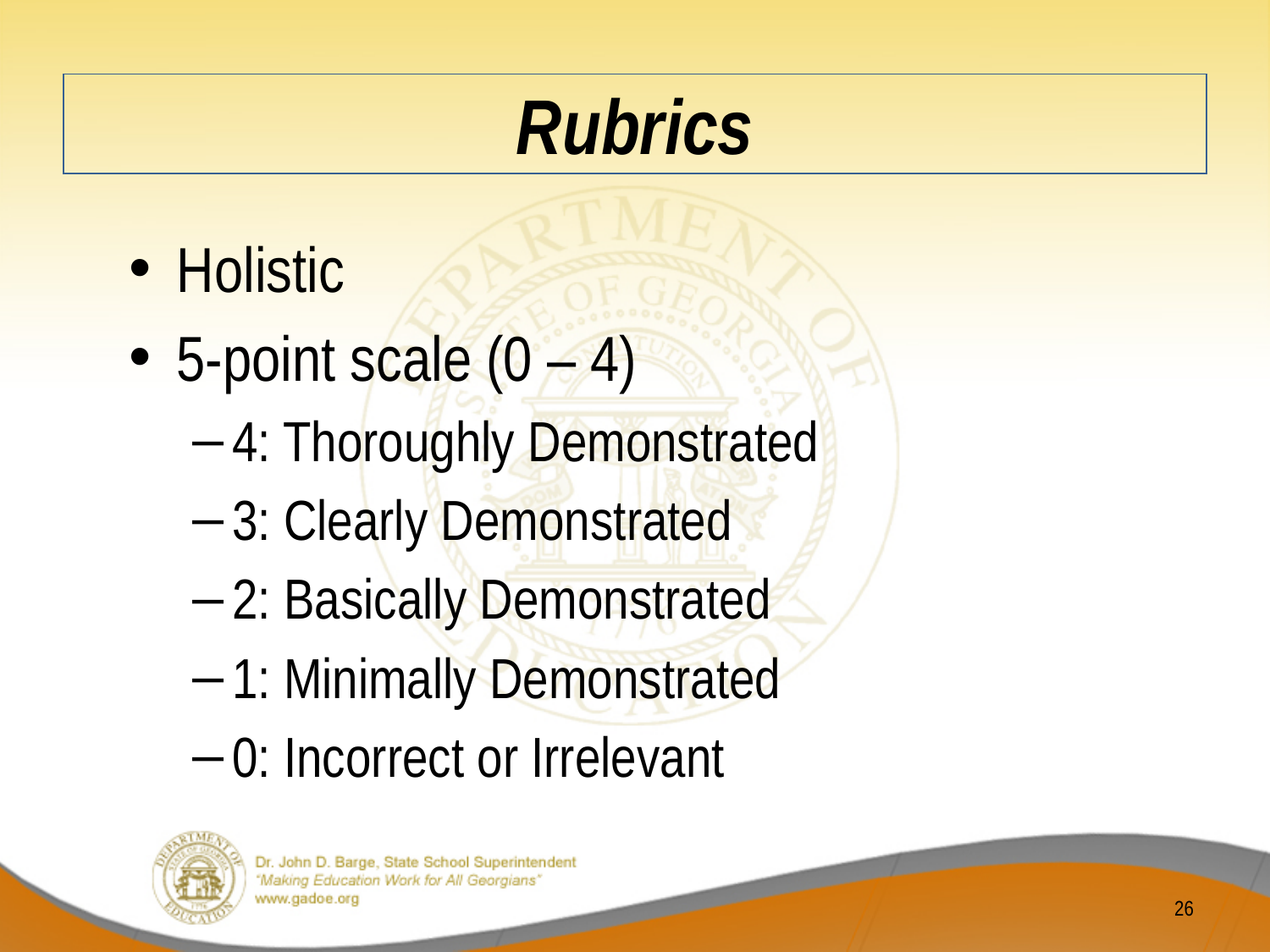

# Rubrics
Holistic
5-point scale (0 – 4)
4: Thoroughly Demonstrated
3: Clearly Demonstrated
2: Basically Demonstrated
1: Minimally Demonstrated
0: Incorrect or Irrelevant

26